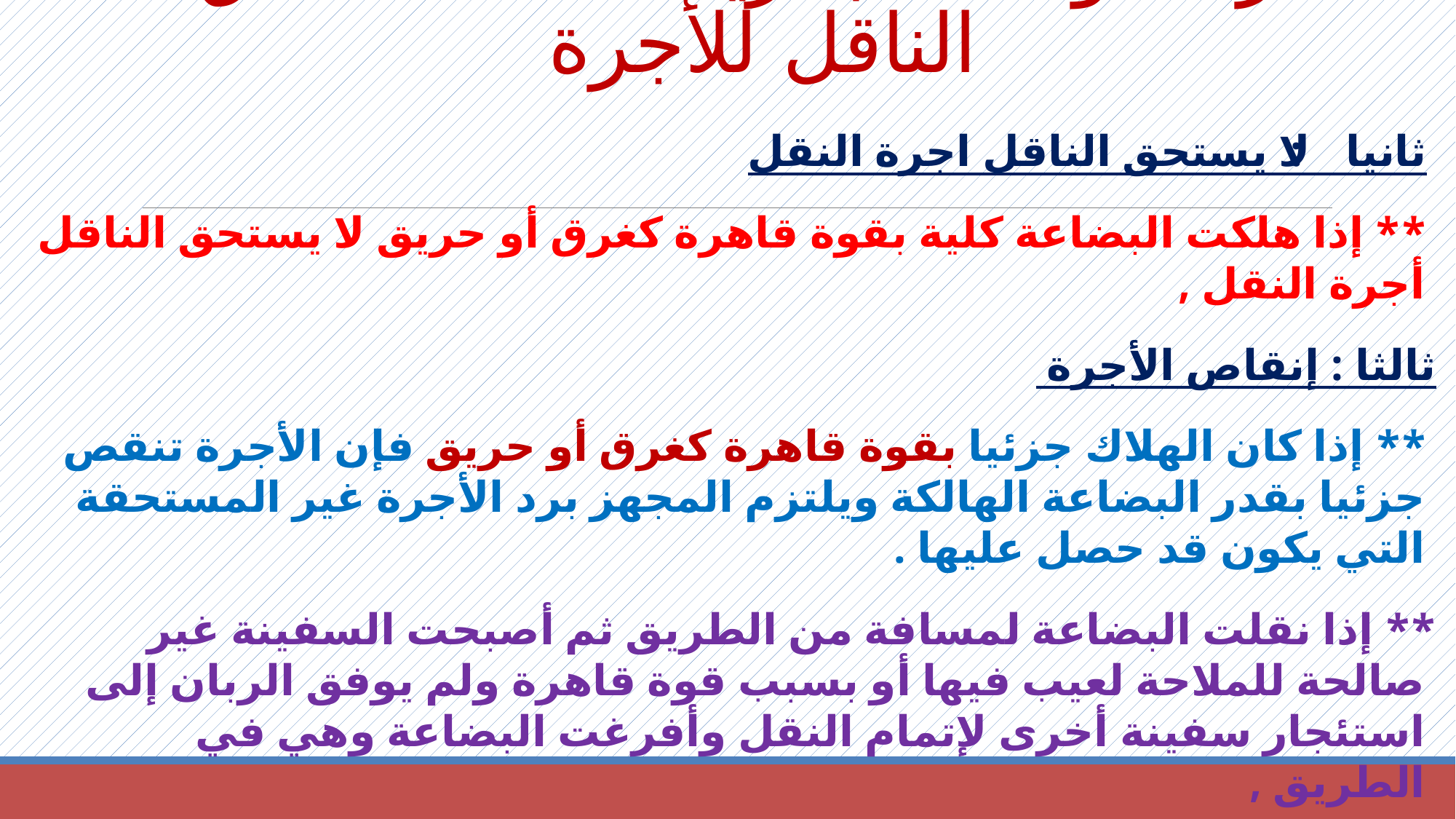

# أثر الحوادث البحرية على استحقاق الناقل للأجرة
 ثانيا : لا يستحق الناقل اجرة النقل
 ** إذا هلكت البضاعة كلية بقوة قاهرة كغرق أو حريق لا يستحق الناقل أجرة النقل ,
ثالثا : إنقاص الأجرة
 ** إذا كان الهلاك جزئيا بقوة قاهرة كغرق أو حريق فإن الأجرة تنقص جزئيا بقدر البضاعة الهالكة ويلتزم المجهز برد الأجرة غير المستحقة التي يكون قد حصل عليها .
** إذا نقلت البضاعة لمسافة من الطريق ثم أصبحت السفينة غير صالحة للملاحة لعيب فيها أو بسبب قوة قاهرة ولم يوفق الربان إلى استئجار سفينة أخرى لإتمام النقل وأفرغت البضاعة وهي في الطريق ,
**  وكذلك إذا غرقت السفينة وأنقذت البضاعة , فإن الناقل يستحق أجرة النقل بنسبة المسافة التي قطعت من الرحلة .